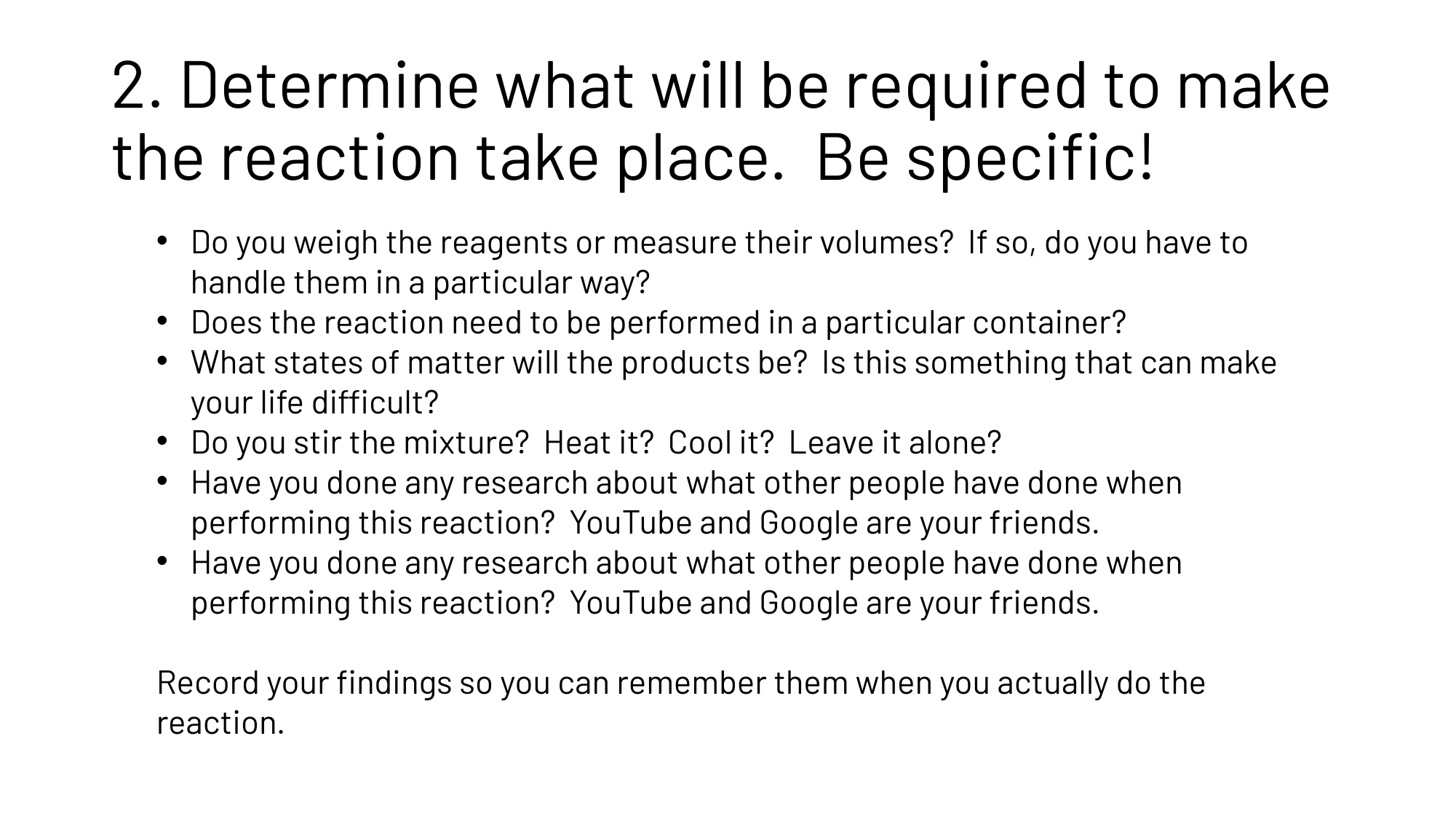

# 2. Determine what will be required to make the reaction take place.  Be specific!
Do you weigh the reagents or measure their volumes?  If so, do you have to handle them in a particular way?
Does the reaction need to be performed in a particular container?
What states of matter will the products be?  Is this something that can make your life difficult?
Do you stir the mixture?  Heat it?  Cool it?  Leave it alone?
Have you done any research about what other people have done when performing this reaction?  YouTube and Google are your friends.
Have you done any research about what other people have done when performing this reaction?  YouTube and Google are your friends.

Record your findings so you can remember them when you actually do the reaction.